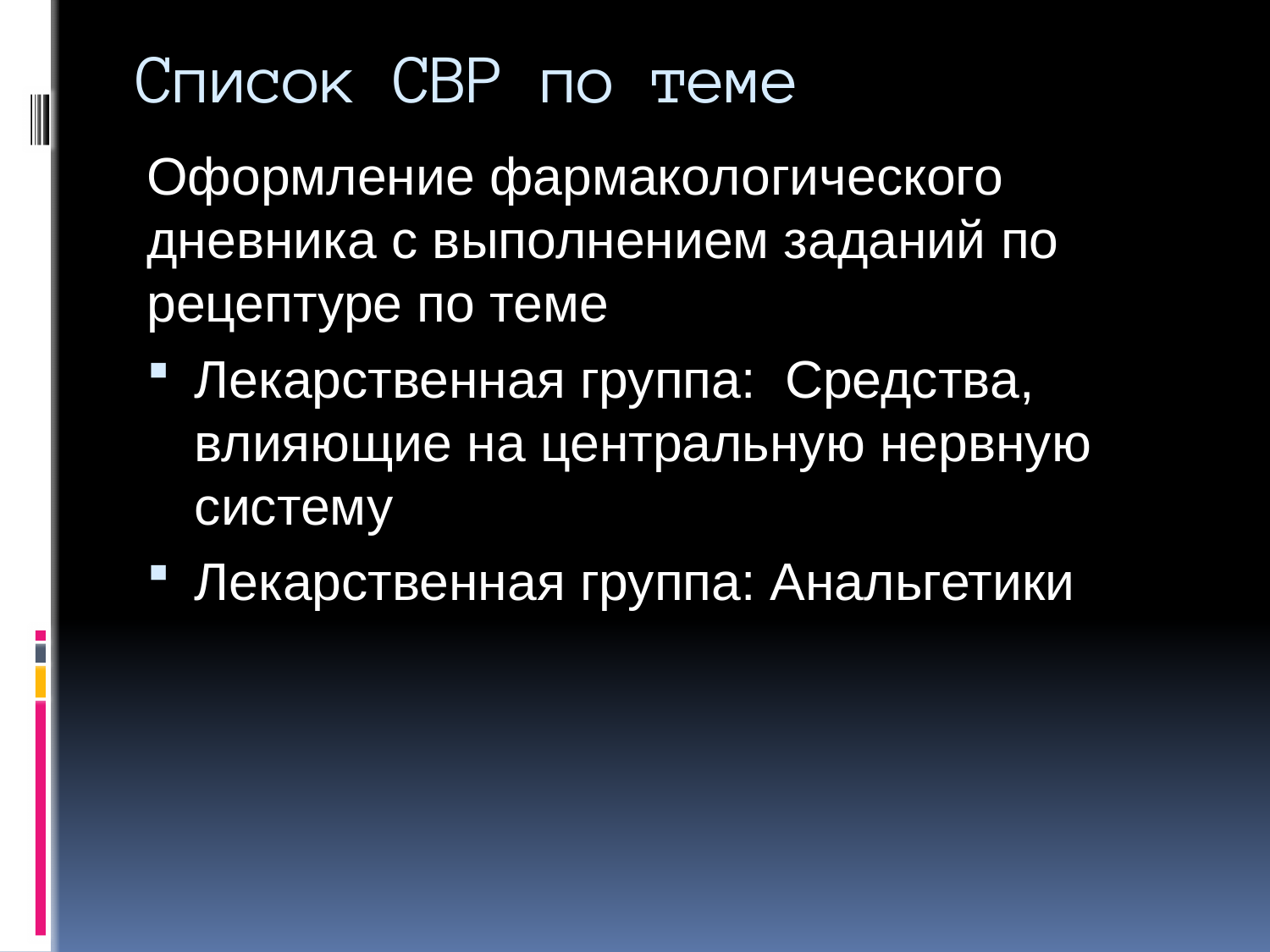

# Список СВР по теме
Оформление фармакологического дневника с выполнением заданий по рецептуре по теме
Лекарственная группа:  Средства, влияющие на центральную нервную систему
Лекарственная группа: Анальгетики